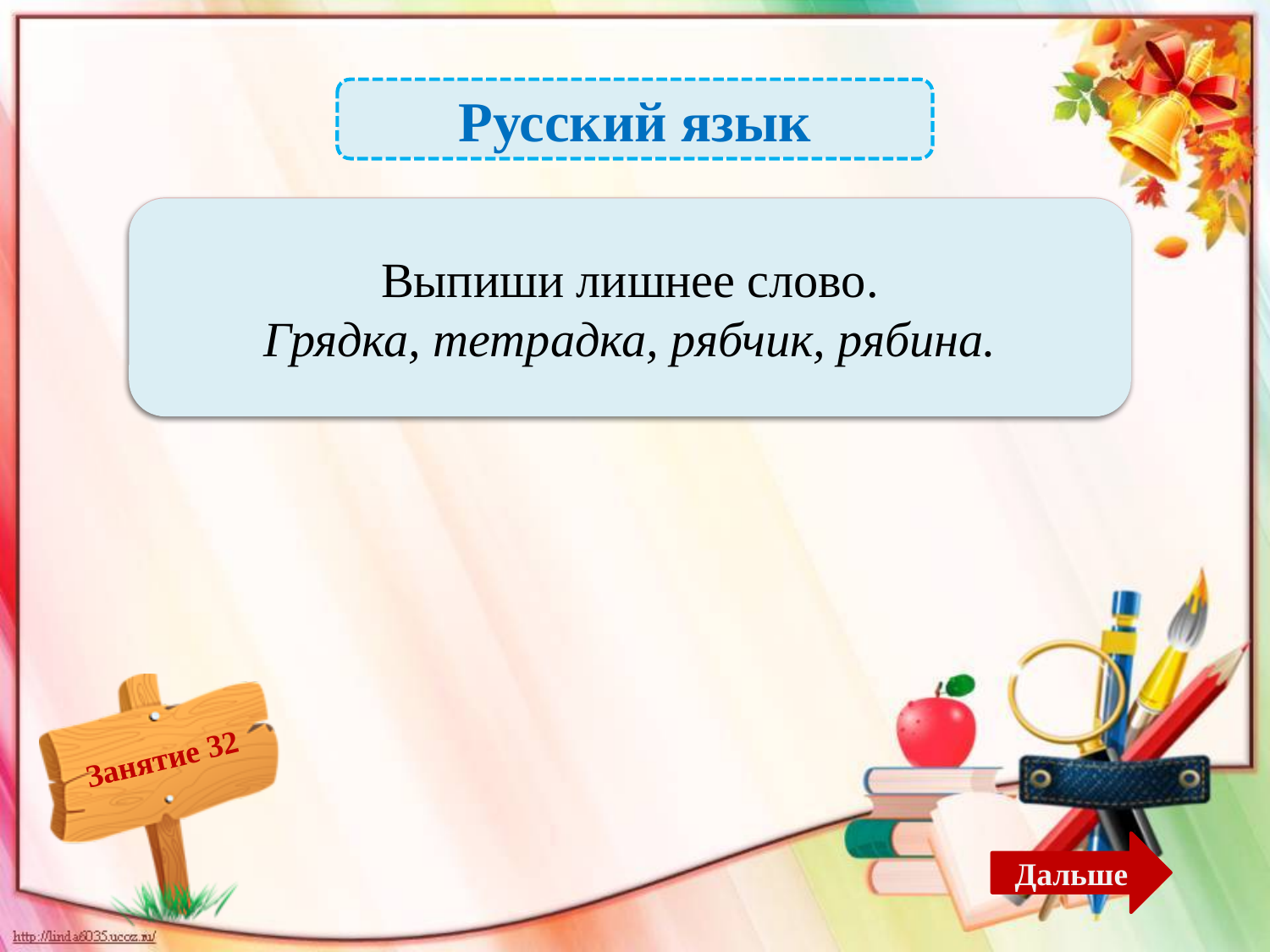

Русский язык
 Рябина – 1б.
Выпиши лишнее слово.
Грядка, тетрадка, рябчик, рябина.

Дальше